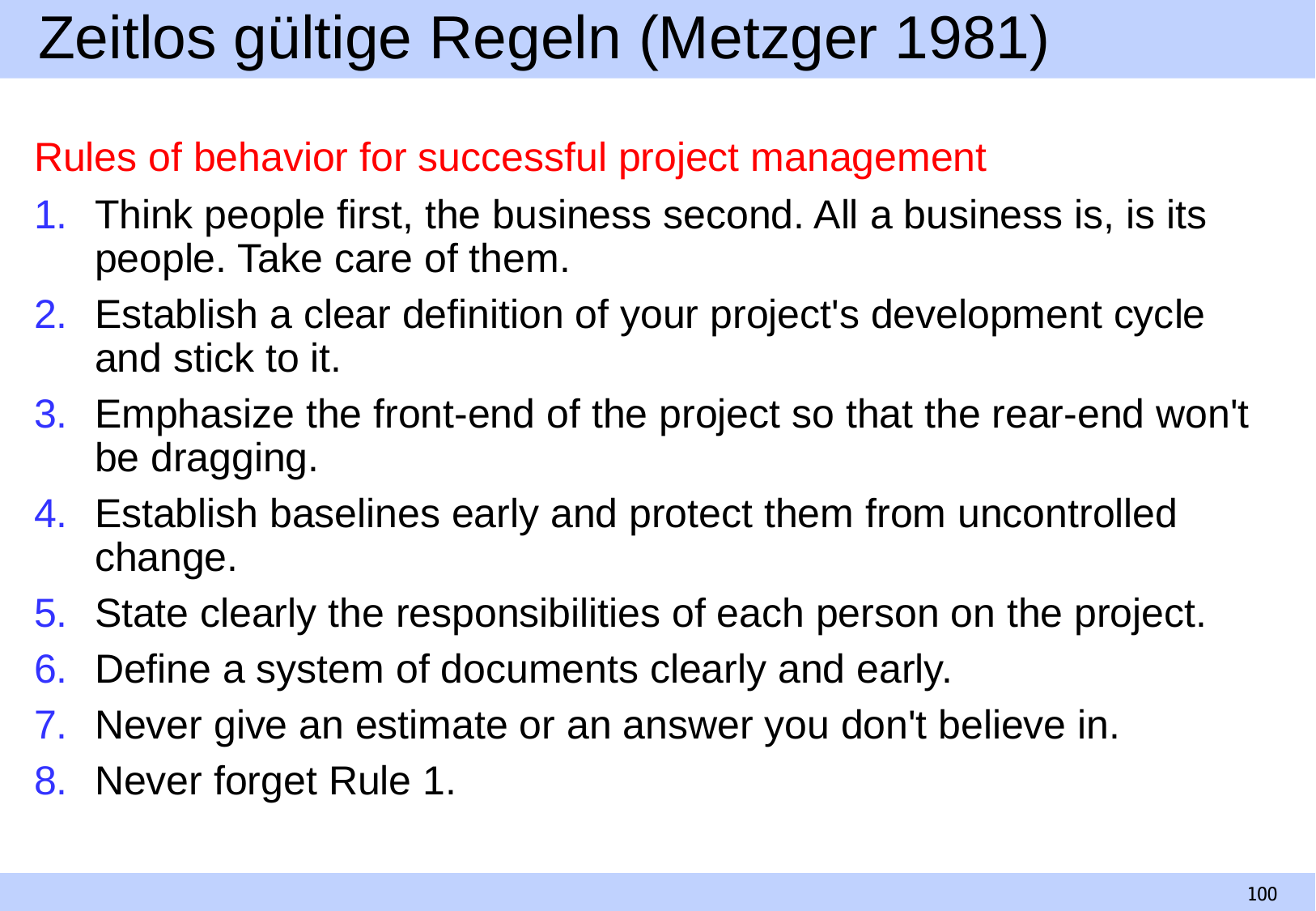

# Zeitlos gültige Regeln (Metzger 1981)
Rules of behavior for successful project management
Think people first, the business second. All a business is, is its people. Take care of them.
Establish a clear definition of your project's development cycle and stick to it.
Emphasize the front-end of the project so that the rear-end won't be dragging.
Establish baselines early and protect them from uncontrolled change.
State clearly the responsibilities of each person on the project.
Define a system of documents clearly and early.
Never give an estimate or an answer you don't believe in.
Never forget Rule 1.
100